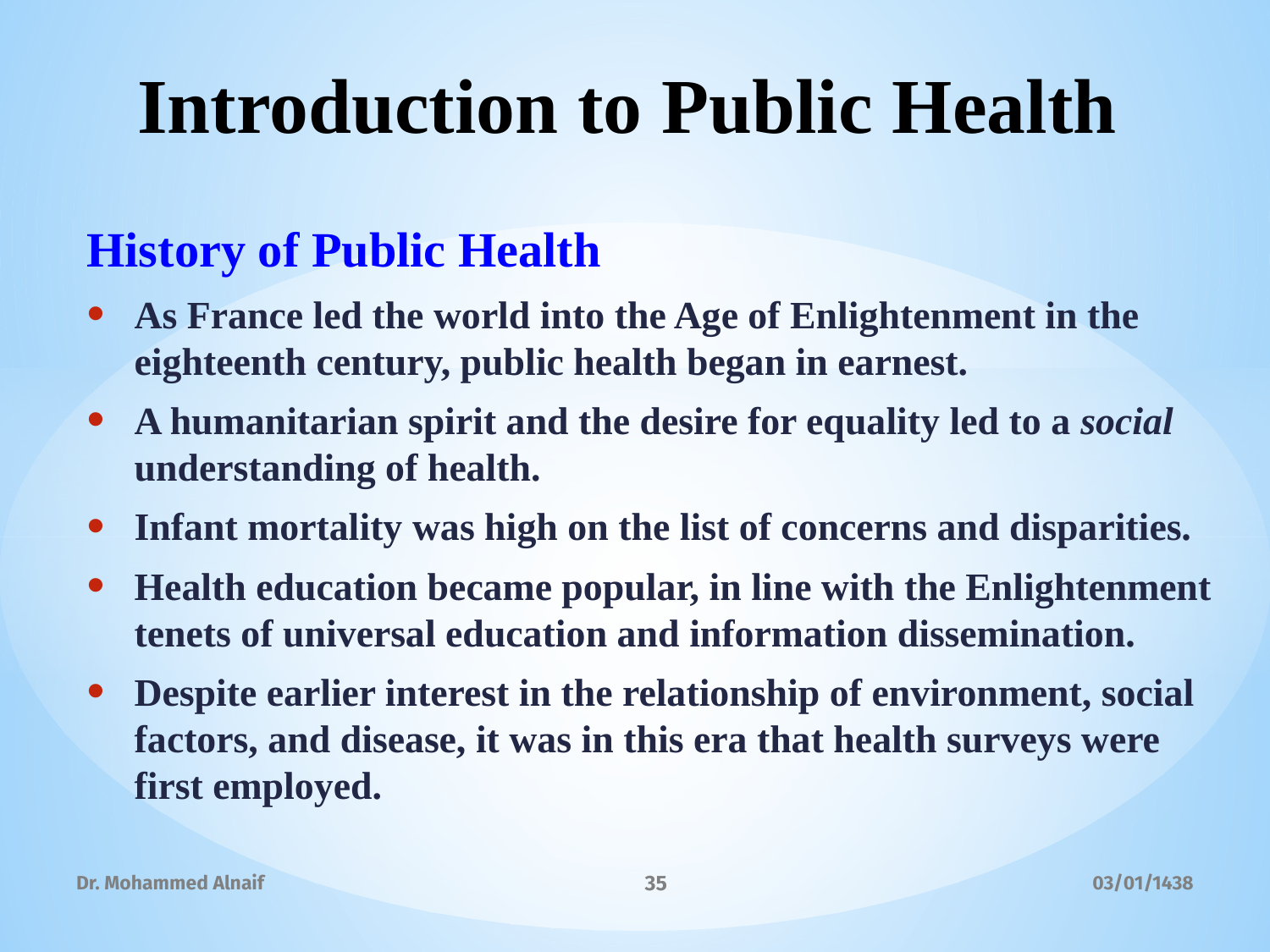

# Introduction to Public Health
History of Public Health
As France led the world into the Age of Enlightenment in the eighteenth century, public health began in earnest.
A humanitarian spirit and the desire for equality led to a social understanding of health.
Infant mortality was high on the list of concerns and disparities.
Health education became popular, in line with the Enlightenment tenets of universal education and information dissemination.
Despite earlier interest in the relationship of environment, social factors, and disease, it was in this era that health surveys were first employed.
Dr. Mohammed Alnaif
35
03/01/1438